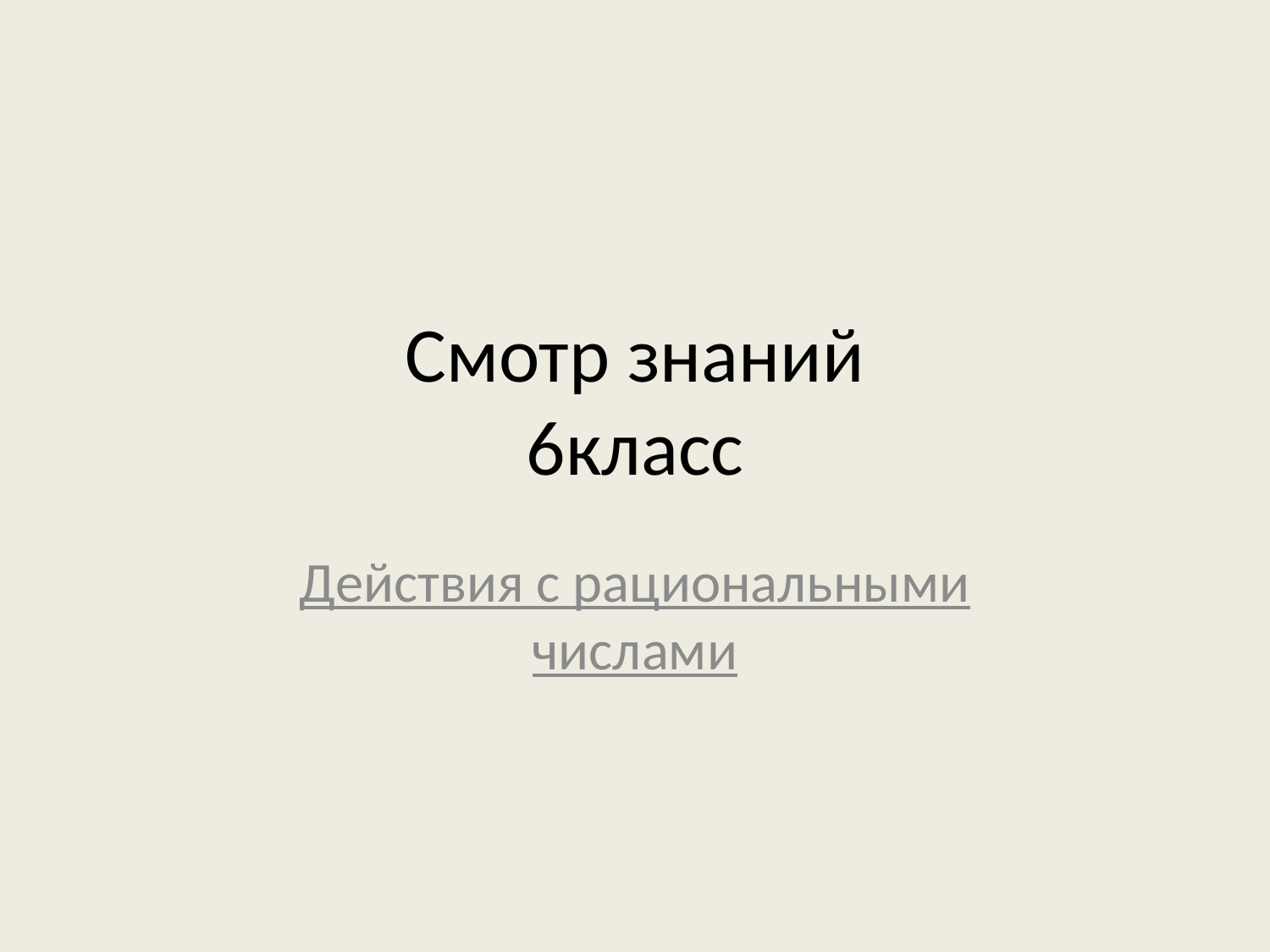

# Смотр знаний 6класс
Действия с рациональными числами